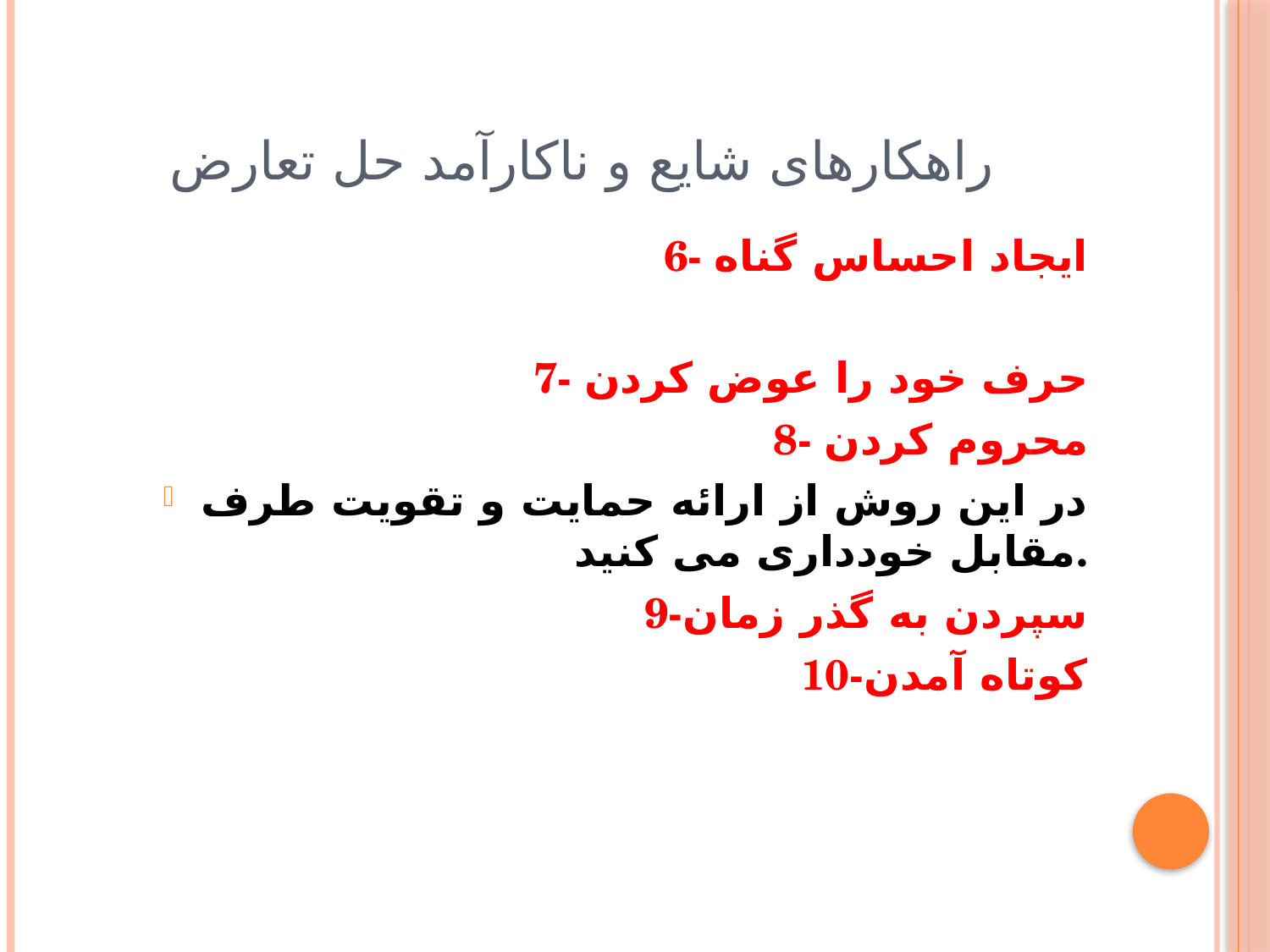

# راهکارهای شایع و ناکارآمد حل تعارض
6- ایجاد احساس گناه

7- حرف خود را عوض کردن
8- محروم کردن
در این روش از ارائه حمایت و تقویت طرف مقابل خودداری می کنید.
9-سپردن به گذر زمان
10-کوتاه آمدن